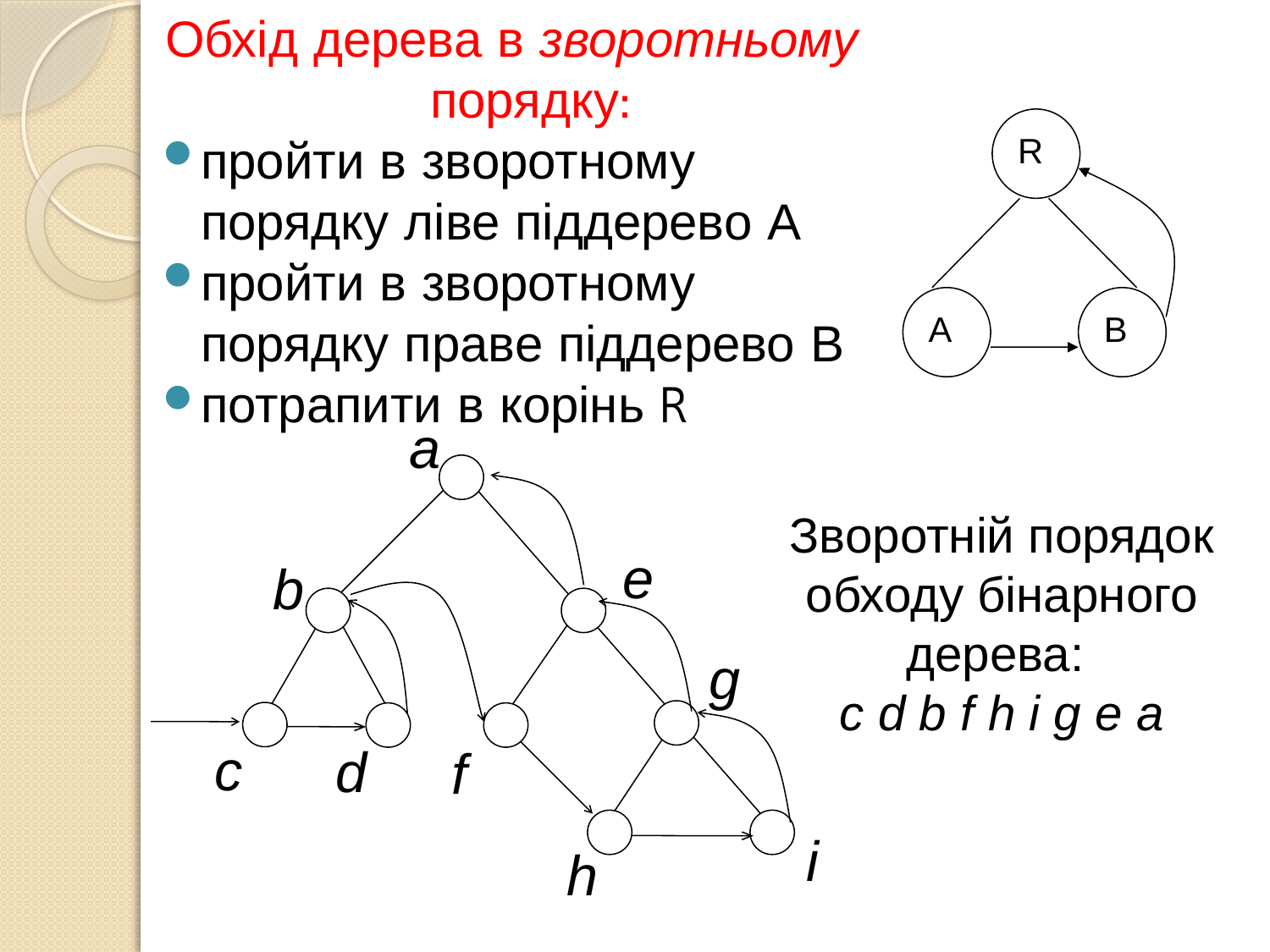

Обхід дерева в зворотньому порядку:
пройти в зворотному порядку ліве піддерево А
пройти в зворотному порядку праве піддерево В
потрапити в корінь R

R

А
В

a

e
b

g

с
d

f

i
h

Зворотній порядок обходу бінарного дерева:
c d b f h i g e a